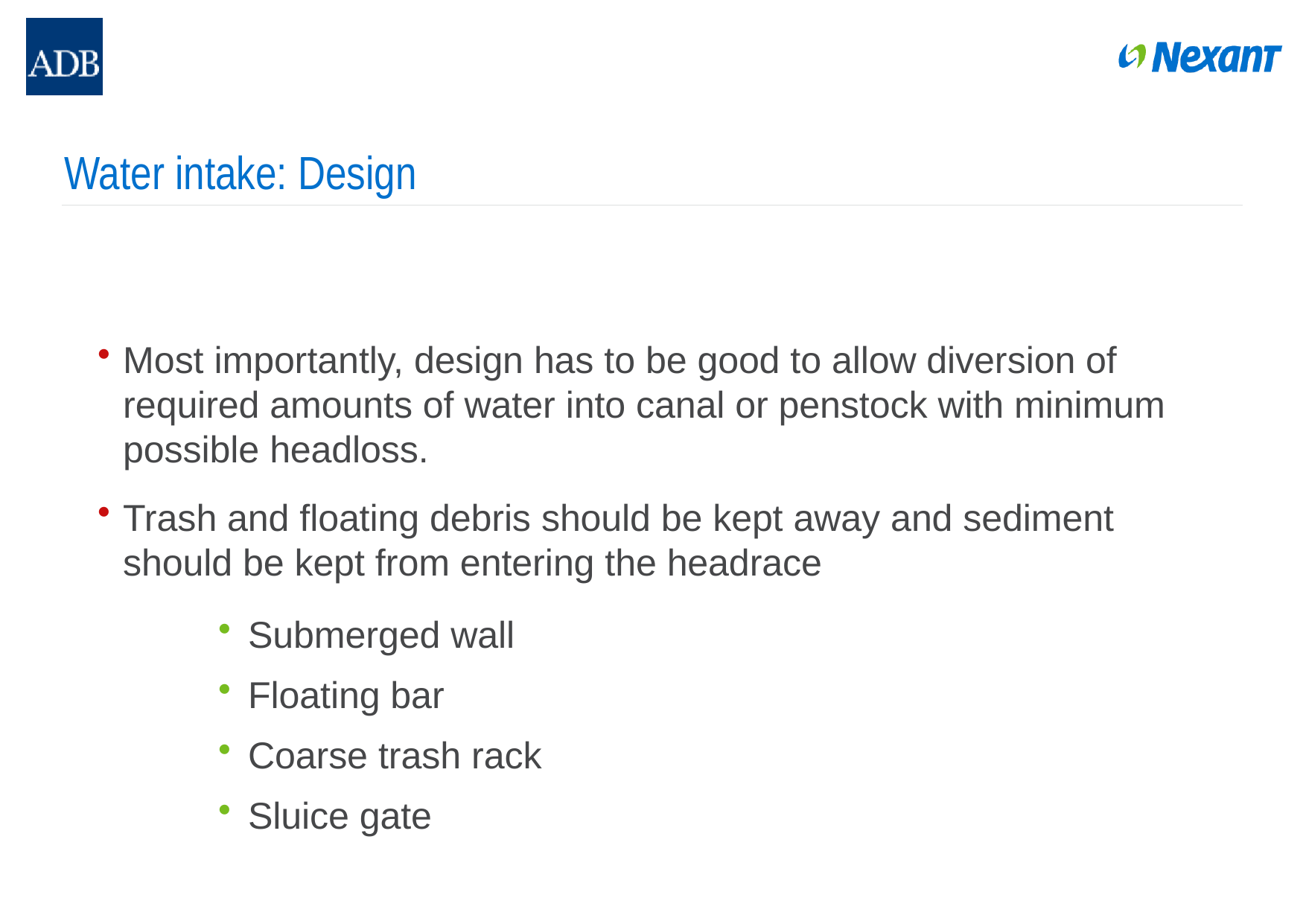

# Water intake: Design
Most importantly, design has to be good to allow diversion of required amounts of water into canal or penstock with minimum possible headloss.
Trash and floating debris should be kept away and sediment should be kept from entering the headrace
Submerged wall
Floating bar
Coarse trash rack
Sluice gate